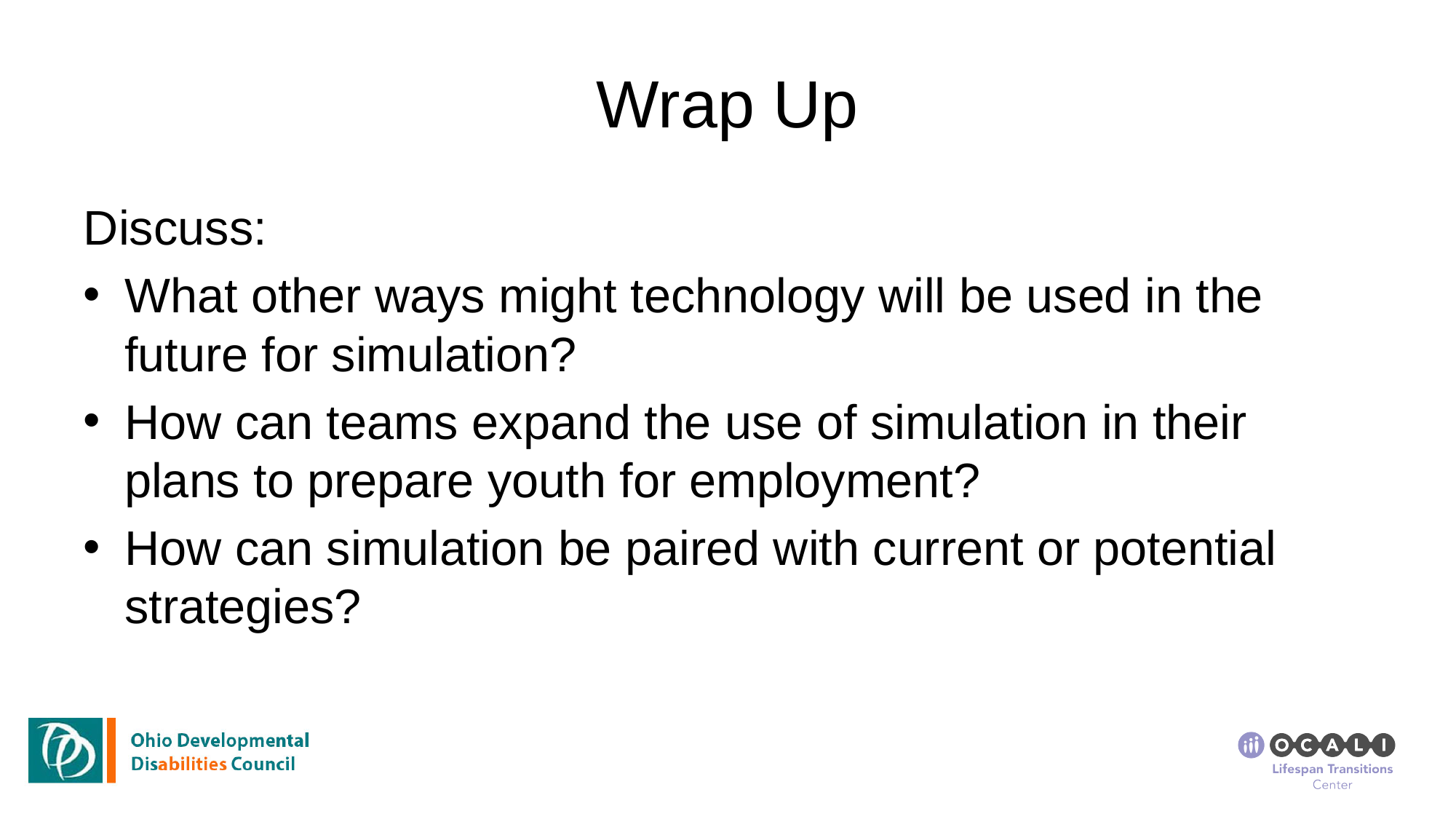

# Wrap Up
Discuss:
What other ways might technology will be used in the future for simulation?
How can teams expand the use of simulation in their plans to prepare youth for employment?
How can simulation be paired with current or potential strategies?